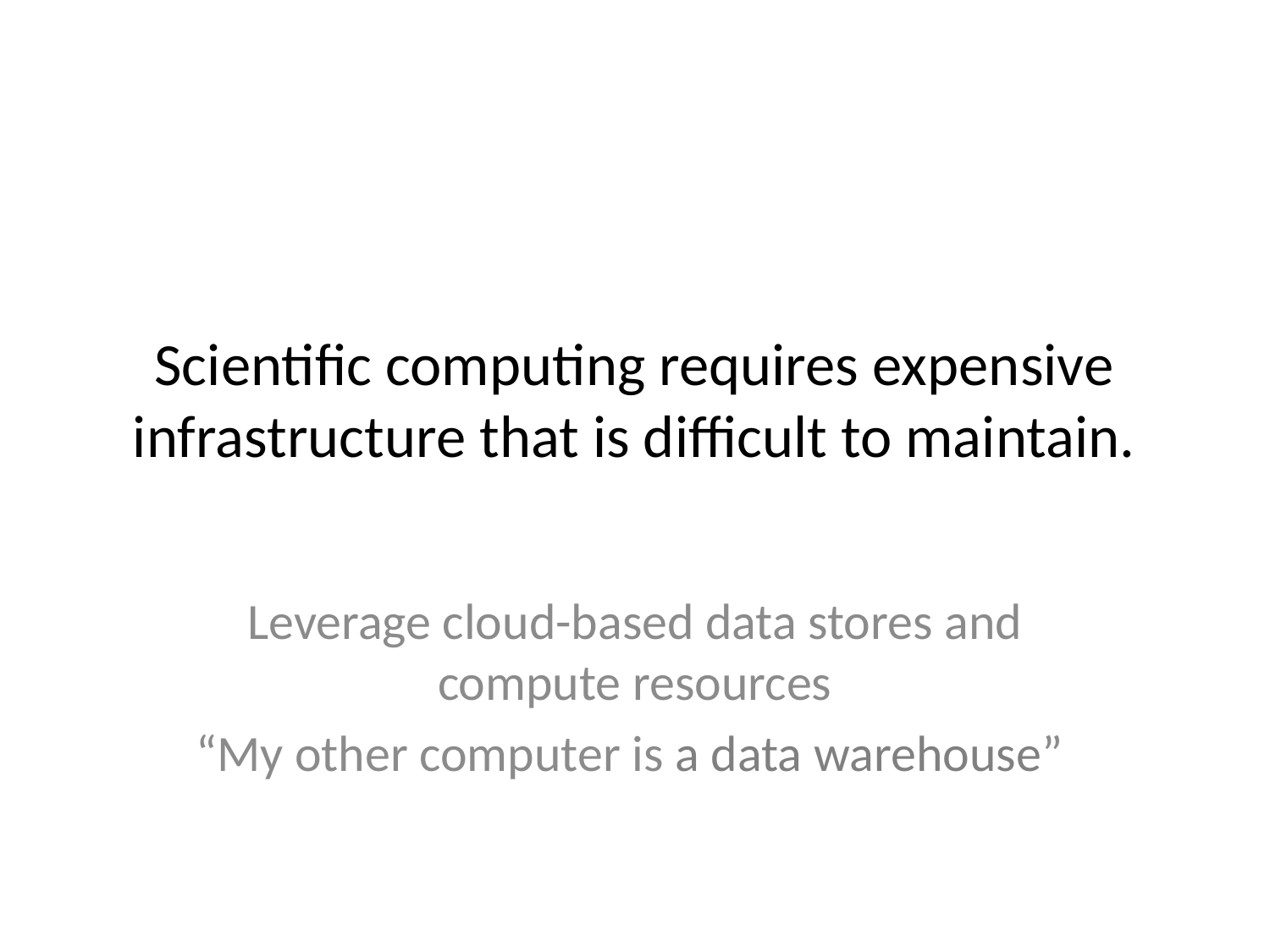

# Scientific computing requires expensive infrastructure that is difficult to maintain.
Leverage cloud-based data stores and compute resources
“My other computer is a data warehouse”